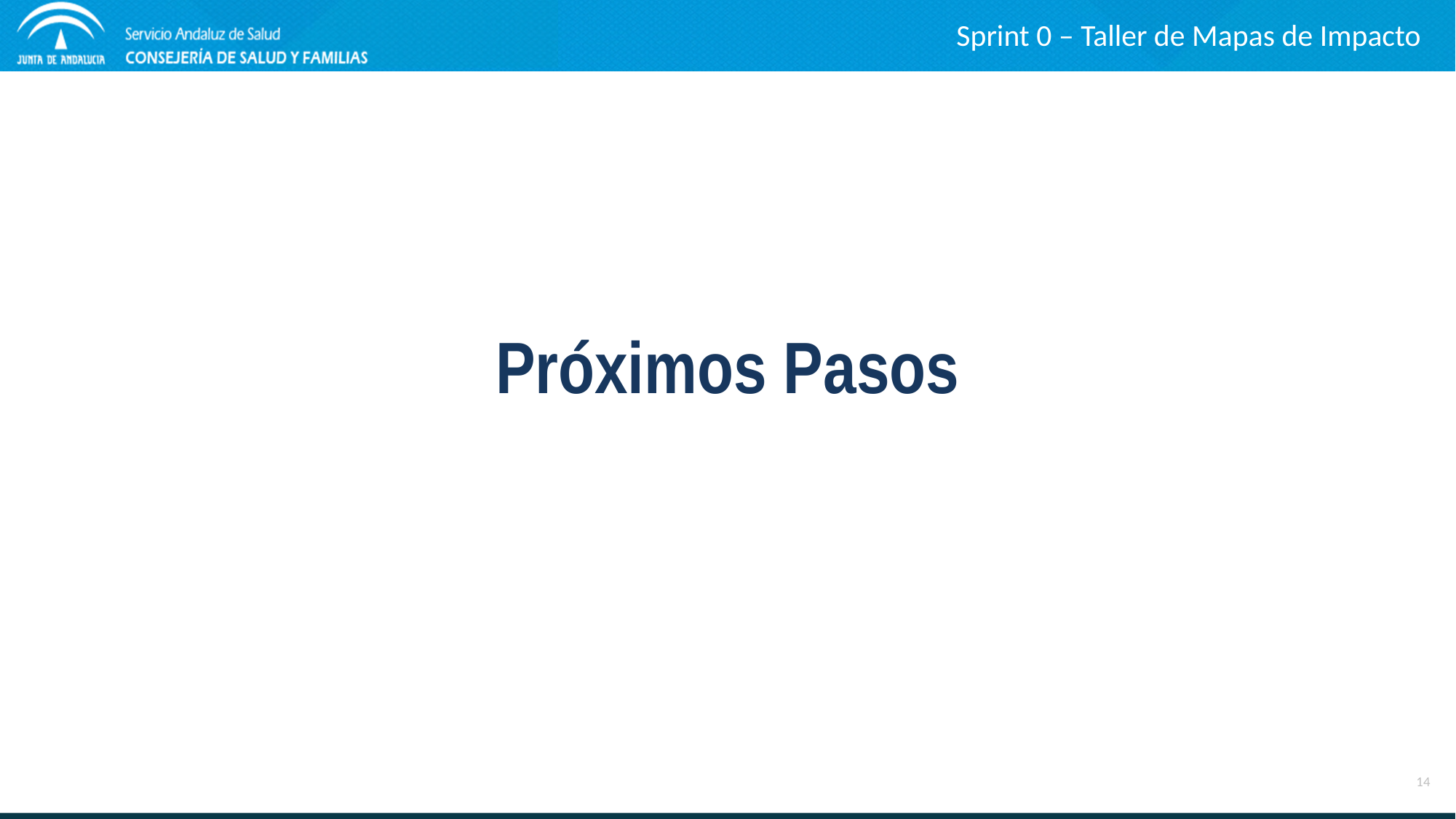

Sprint 0 – Taller de Mapas de Impacto
Próximos Pasos
14